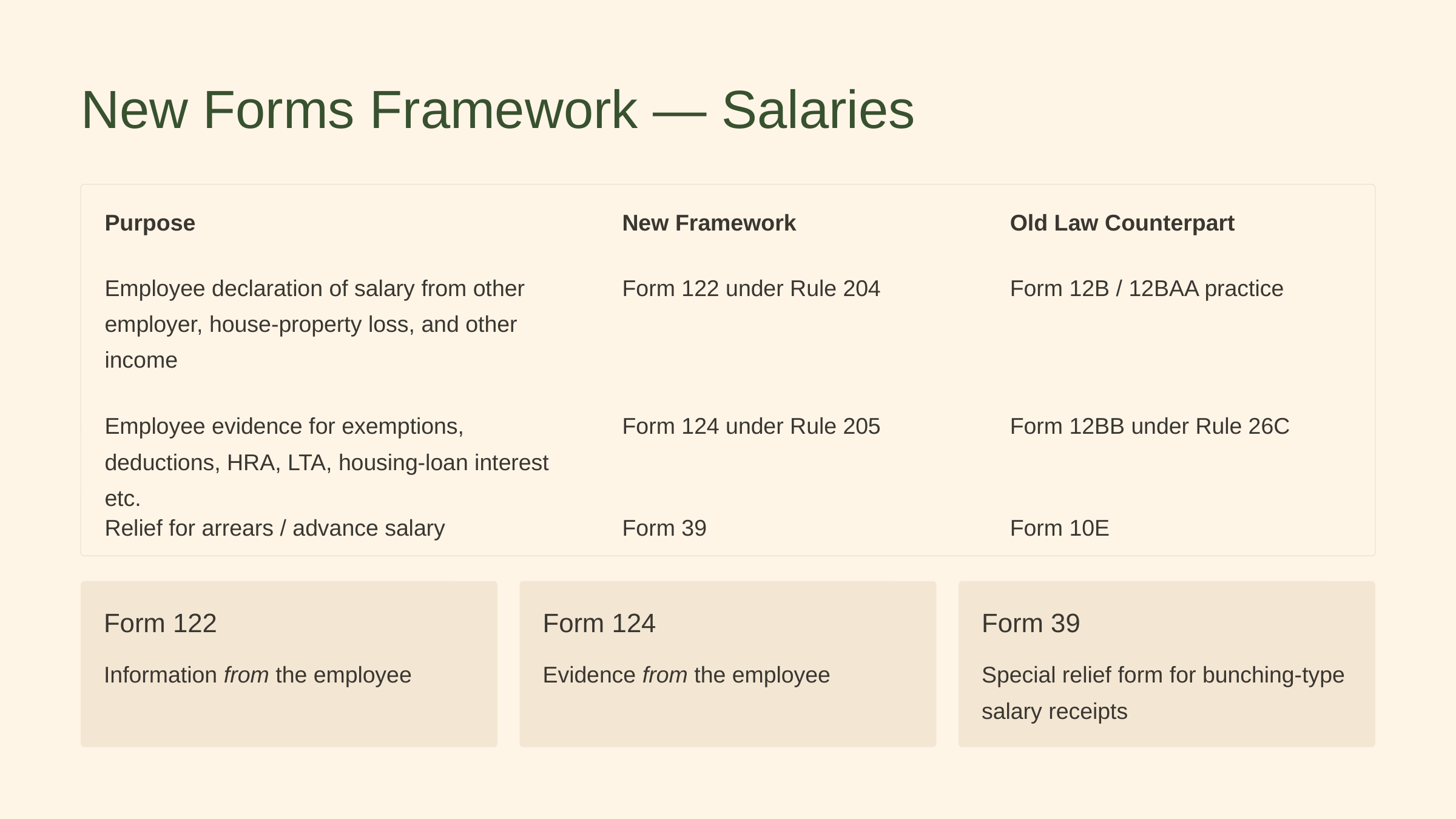

New Forms Framework — Salaries

Purpose
New Framework
Old Law Counterpart
Employee declaration of salary from other employer, house-property loss, and other income
Form 122 under Rule 204
Form 12B / 12BAA practice
Employee evidence for exemptions, deductions, HRA, LTA, housing-loan interest etc.
Form 124 under Rule 205
Form 12BB under Rule 26C
Relief for arrears / advance salary
Form 39
Form 10E

Form 122
Form 124
Form 39
Information from the employee
Evidence from the employee
Special relief form for bunching-type salary receipts